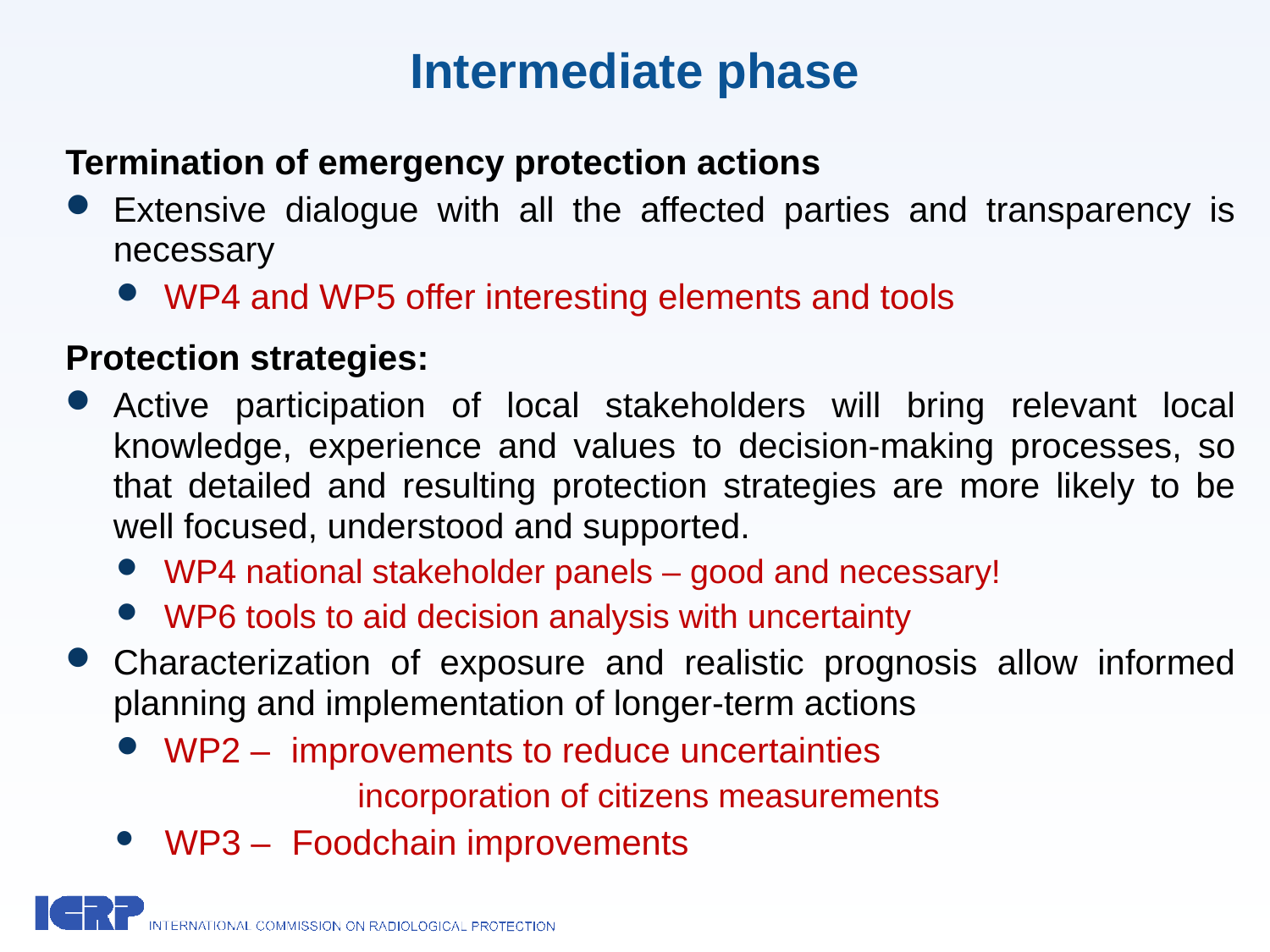

# Intermediate phase
Termination of emergency protection actions
Extensive dialogue with all the affected parties and transparency is necessary
WP4 and WP5 offer interesting elements and tools
Protection strategies:
Active participation of local stakeholders will bring relevant local knowledge, experience and values ​​to decision-making processes, so that detailed and resulting protection strategies are more likely to be well focused, understood and supported.
WP4 national stakeholder panels – good and necessary!
WP6 tools to aid decision analysis with uncertainty
Characterization of exposure and realistic prognosis allow informed planning and implementation of longer-term actions
WP2 – 	improvements to reduce uncertainties
	incorporation of citizens measurements
WP3 – 	Foodchain improvements